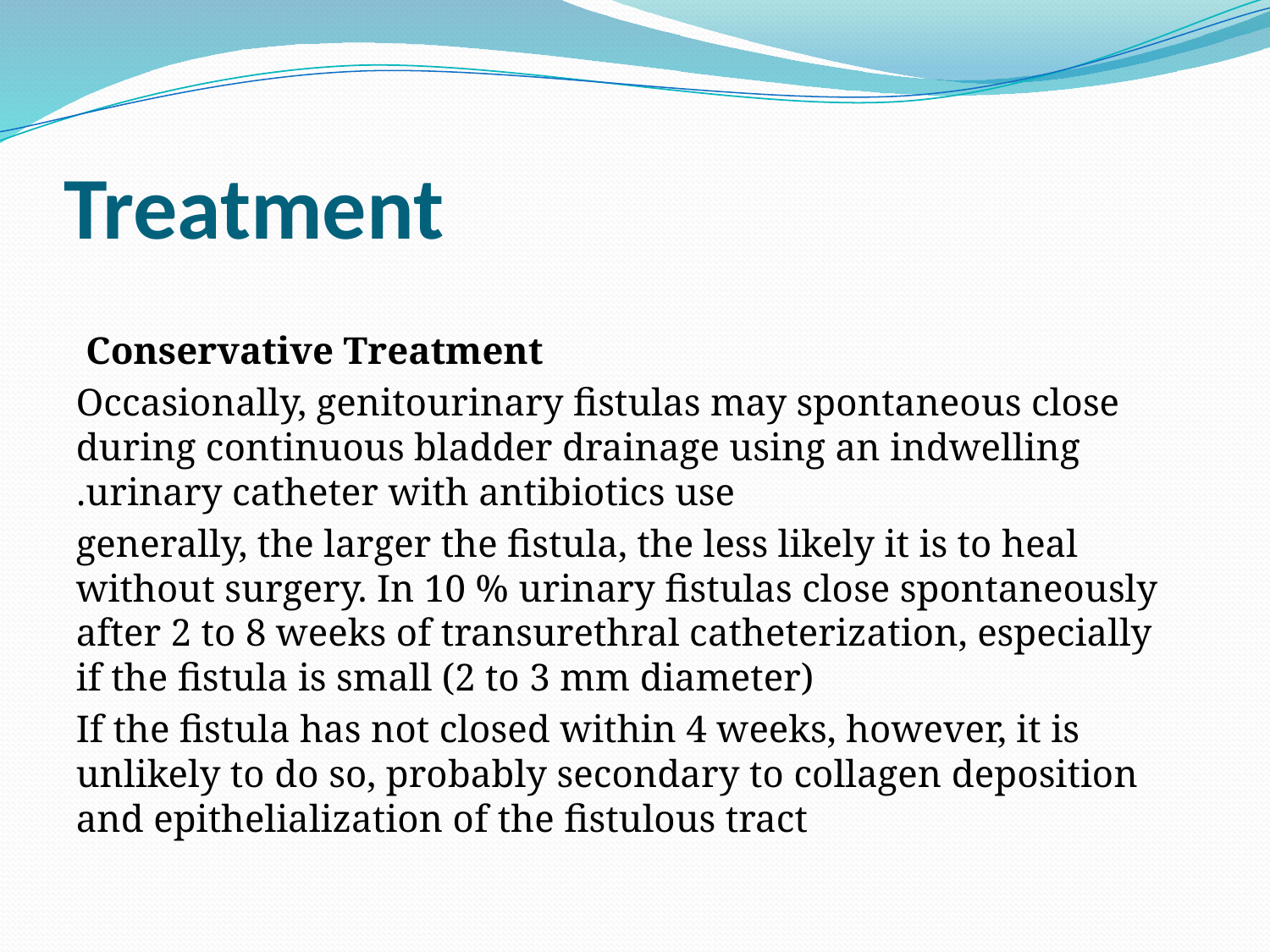

# Treatment

Conservative Treatment
Occasionally, genitourinary fistulas may spontaneous close during continuous bladder drainage using an indwelling urinary catheter with antibiotics use.
generally, the larger the fistula, the less likely it is to heal without surgery. In 10 % urinary fistulas close spontaneously after 2 to 8 weeks of transurethral catheterization, especially if the fistula is small (2 to 3 mm diameter)
If the fistula has not closed within 4 weeks, however, it is unlikely to do so, probably secondary to collagen deposition and epithelialization of the fistulous tract